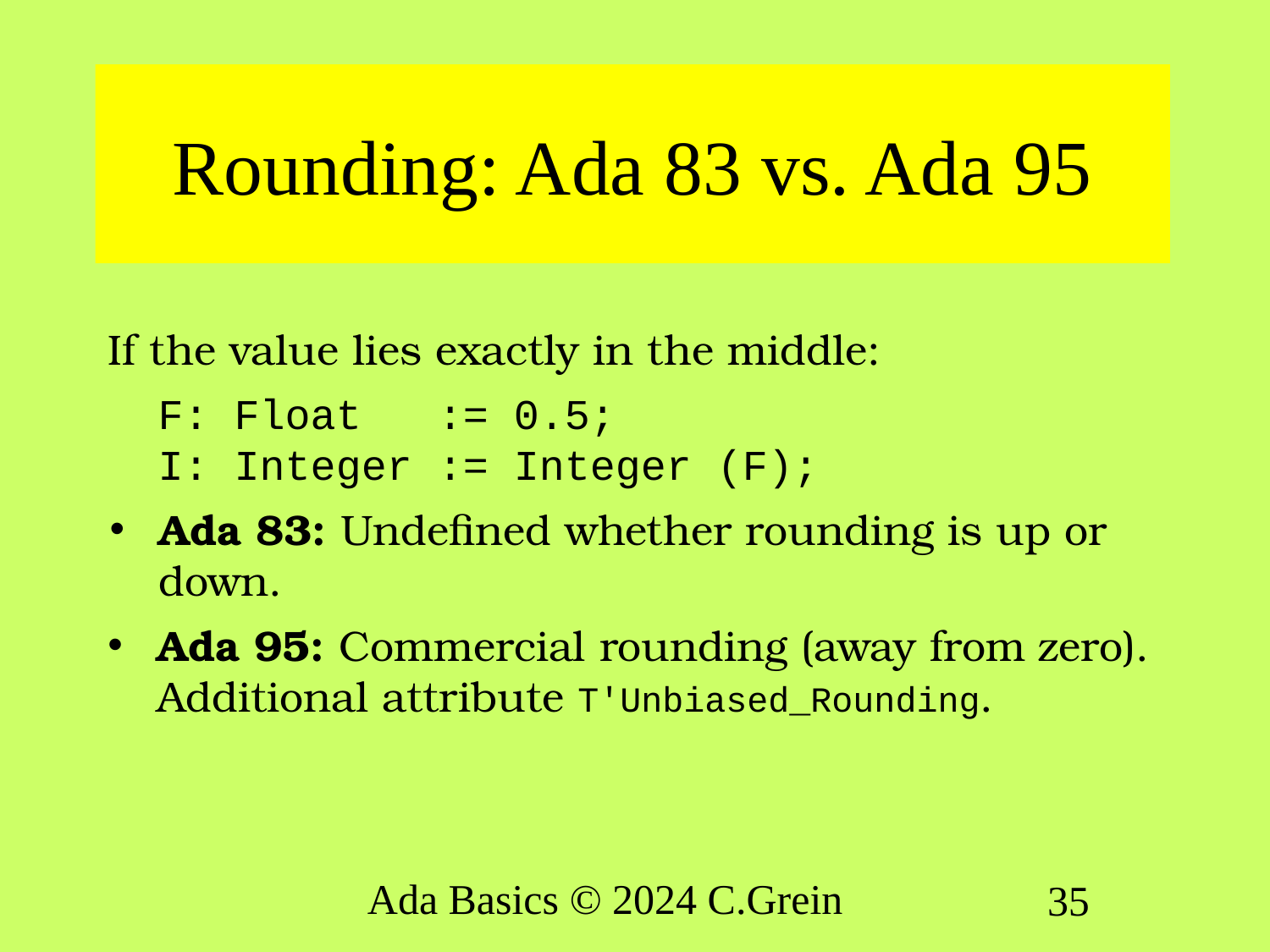

# Rounding: Ada 83 vs. Ada 95
If the value lies exactly in the middle:
F: Float   := 0.5;
I: Integer := Integer (F);
Ada 83: Undefined whether rounding is up or down.
Ada 95: Commercial rounding (away from zero).
Additional attribute T'Unbiased_Rounding.
Ada Basics © 2024 C.Grein
35